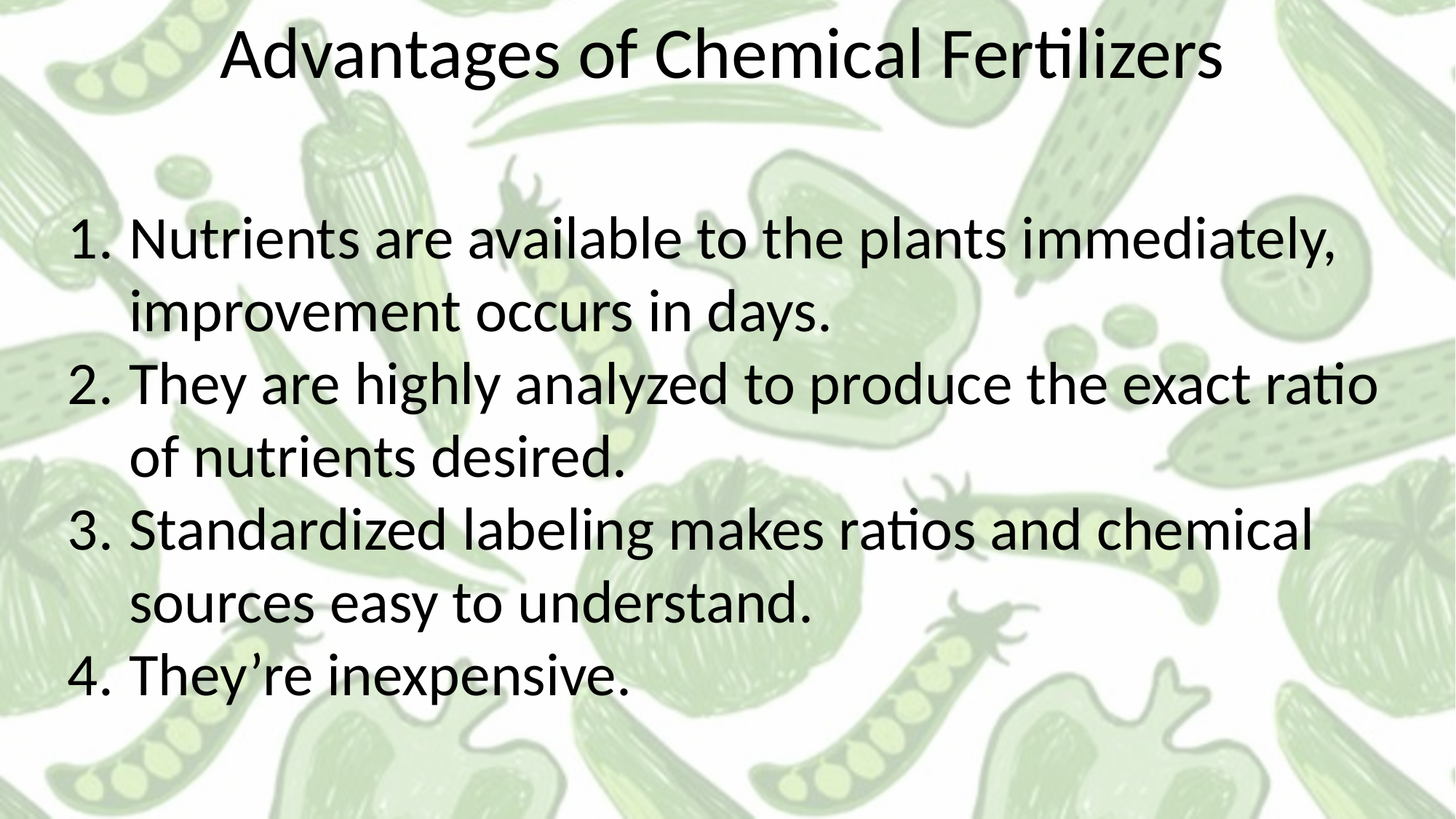

Advantages of Chemical Fertilizers
Nutrients are available to the plants immediately, improvement occurs in days.
They are highly analyzed to produce the exact ratio of nutrients desired.
Standardized labeling makes ratios and chemical sources easy to understand.
They’re inexpensive.